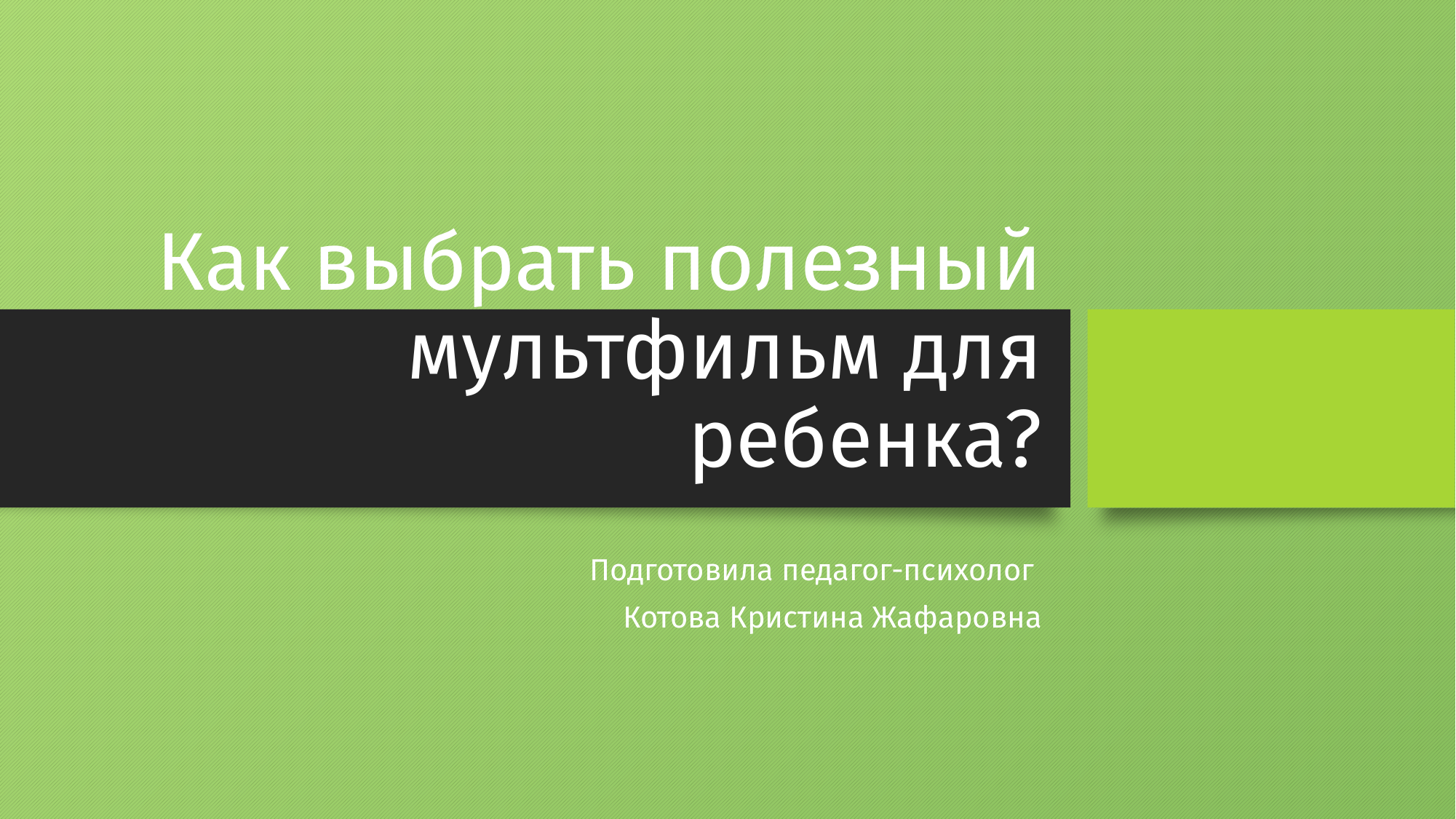

# Как выбрать полезный мультфильм для ребенка?
Подготовила педагог-психолог
Котова Кристина Жафаровна